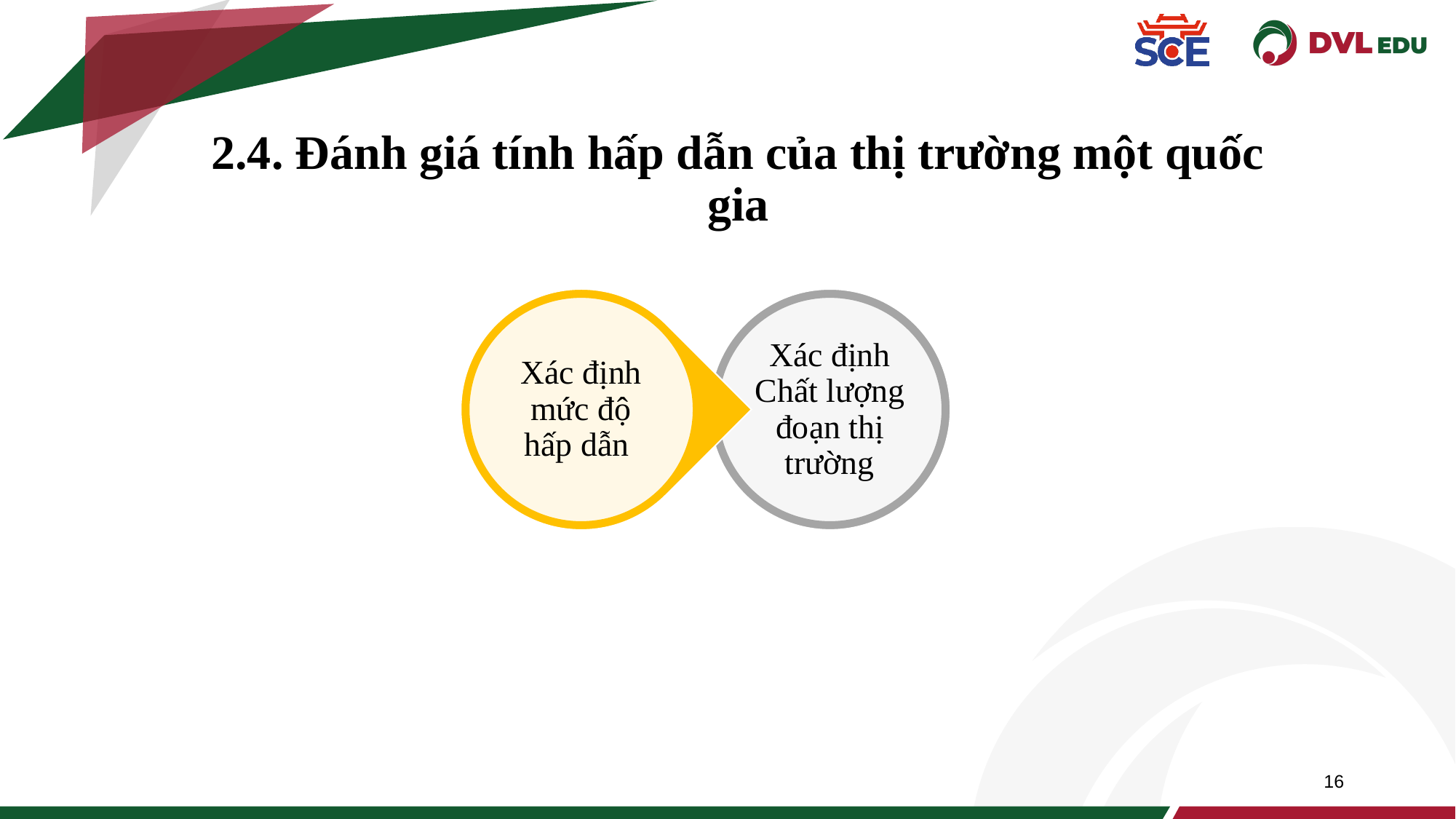

2.4. Đánh giá tính hấp dẫn của thị trường một quốc gia
Xác định Chất lượng đoạn thị trường
Xác định mức độ hấp dẫn
16